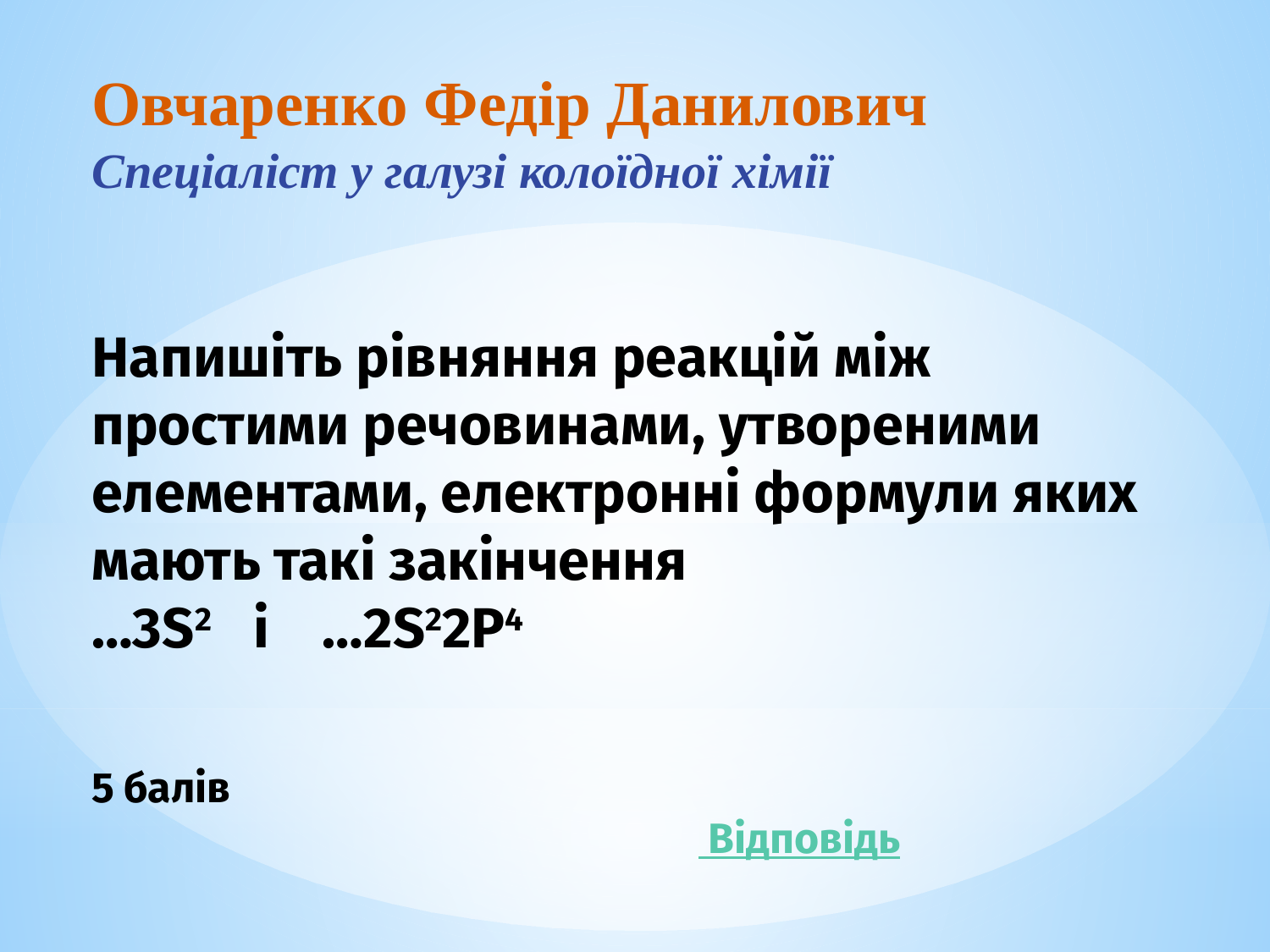

Овчаренко Федір Данилович
Спеціаліст у галузі колоїдної хімії

Напишіть рівняння реакцій між простими речовинами, утвореними елементами, електронні формули яких мають такі закінчення
…3S2    і    …2S22Р4

5 балів
                                                              Відповідь